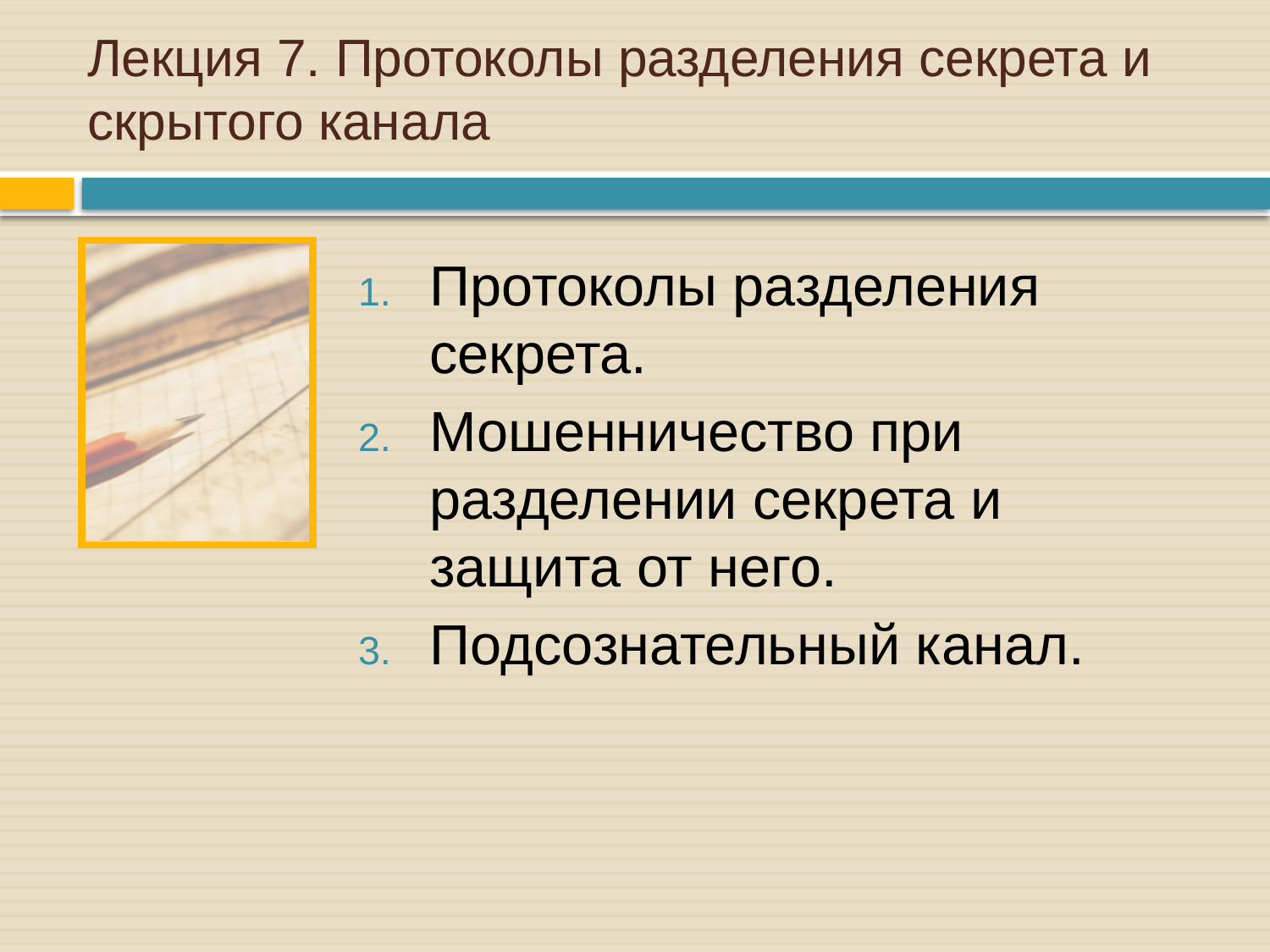

# Лекция 7. Протоколы разделения секрета и скрытого канала
Протоколы разделения секрета.
Мошенничество при разделении секрета и защита от него.
Подсознательный канал.